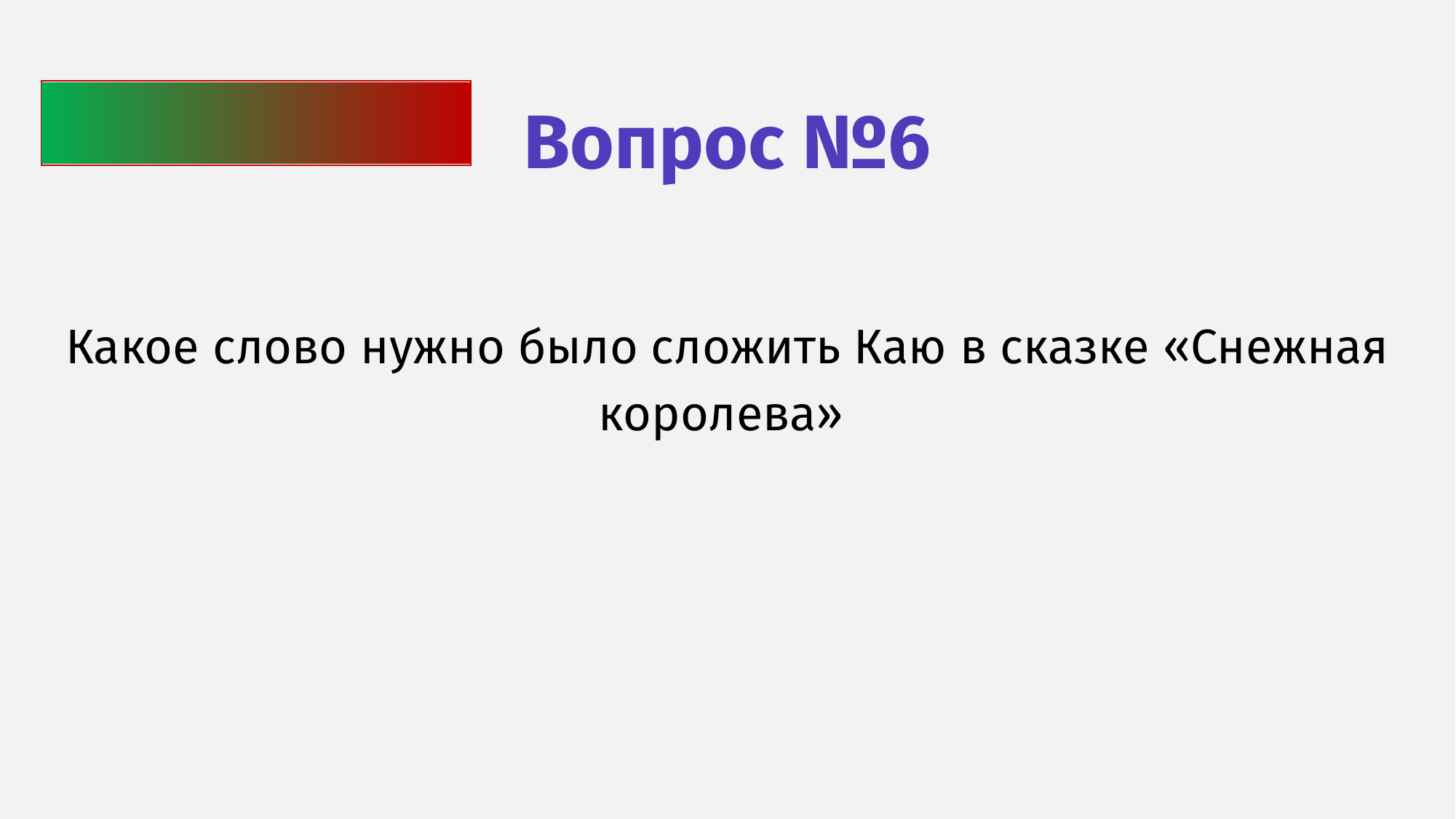

Вопрос №6
Какое слово нужно было сложить Каю в сказке «Снежная королева»